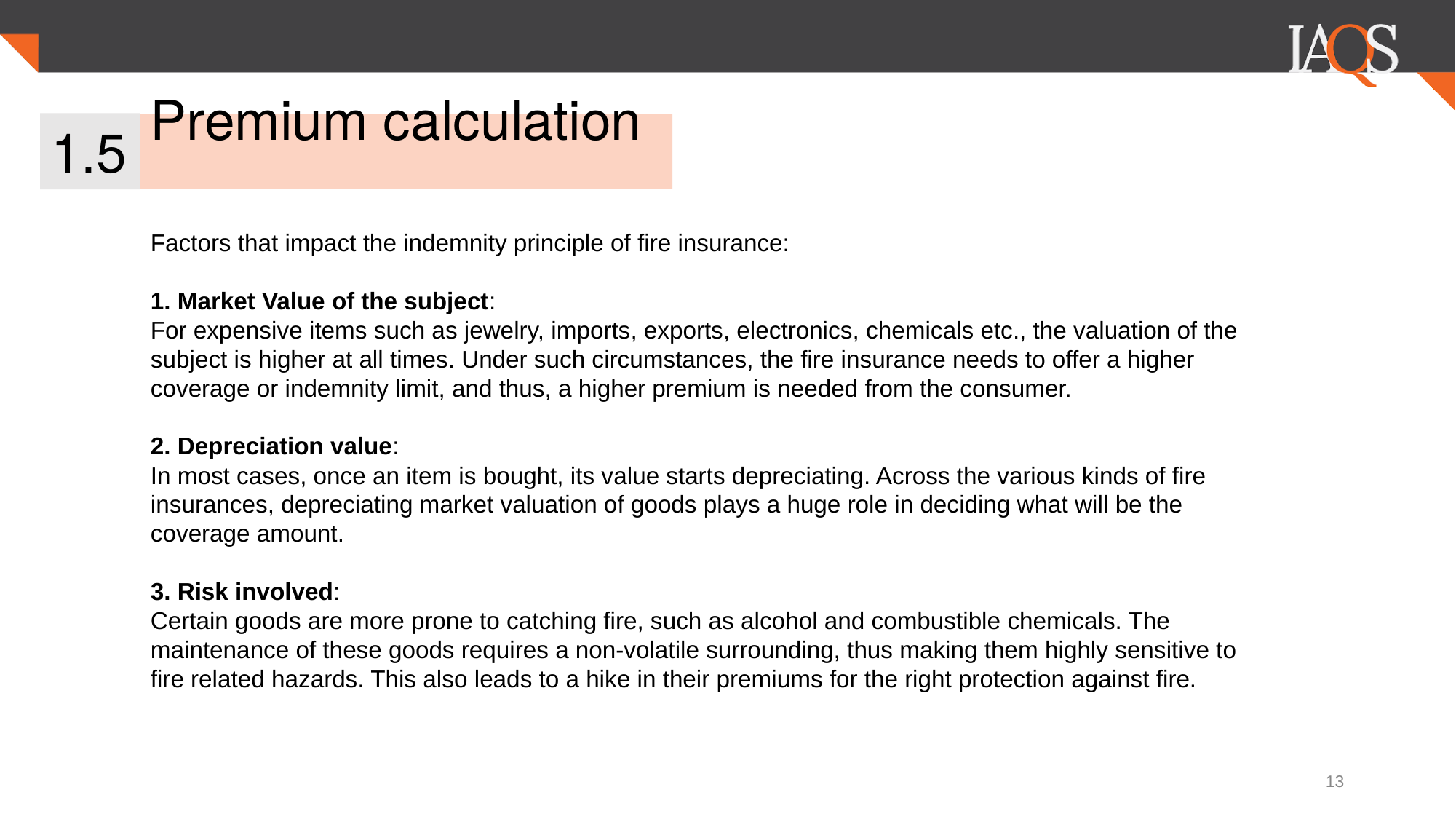

1.5
# Premium calculation
Factors that impact the indemnity principle of fire insurance:

1. Market Value of the subject:
For expensive items such as jewelry, imports, exports, electronics, chemicals etc., the valuation of the subject is higher at all times. Under such circumstances, the fire insurance needs to offer a higher coverage or indemnity limit, and thus, a higher premium is needed from the consumer.

2. Depreciation value:
In most cases, once an item is bought, its value starts depreciating. Across the various kinds of fire insurances, depreciating market valuation of goods plays a huge role in deciding what will be the coverage amount.

3. Risk involved:
Certain goods are more prone to catching fire, such as alcohol and combustible chemicals. The maintenance of these goods requires a non-volatile surrounding, thus making them highly sensitive to fire related hazards. This also leads to a hike in their premiums for the right protection against fire.
13